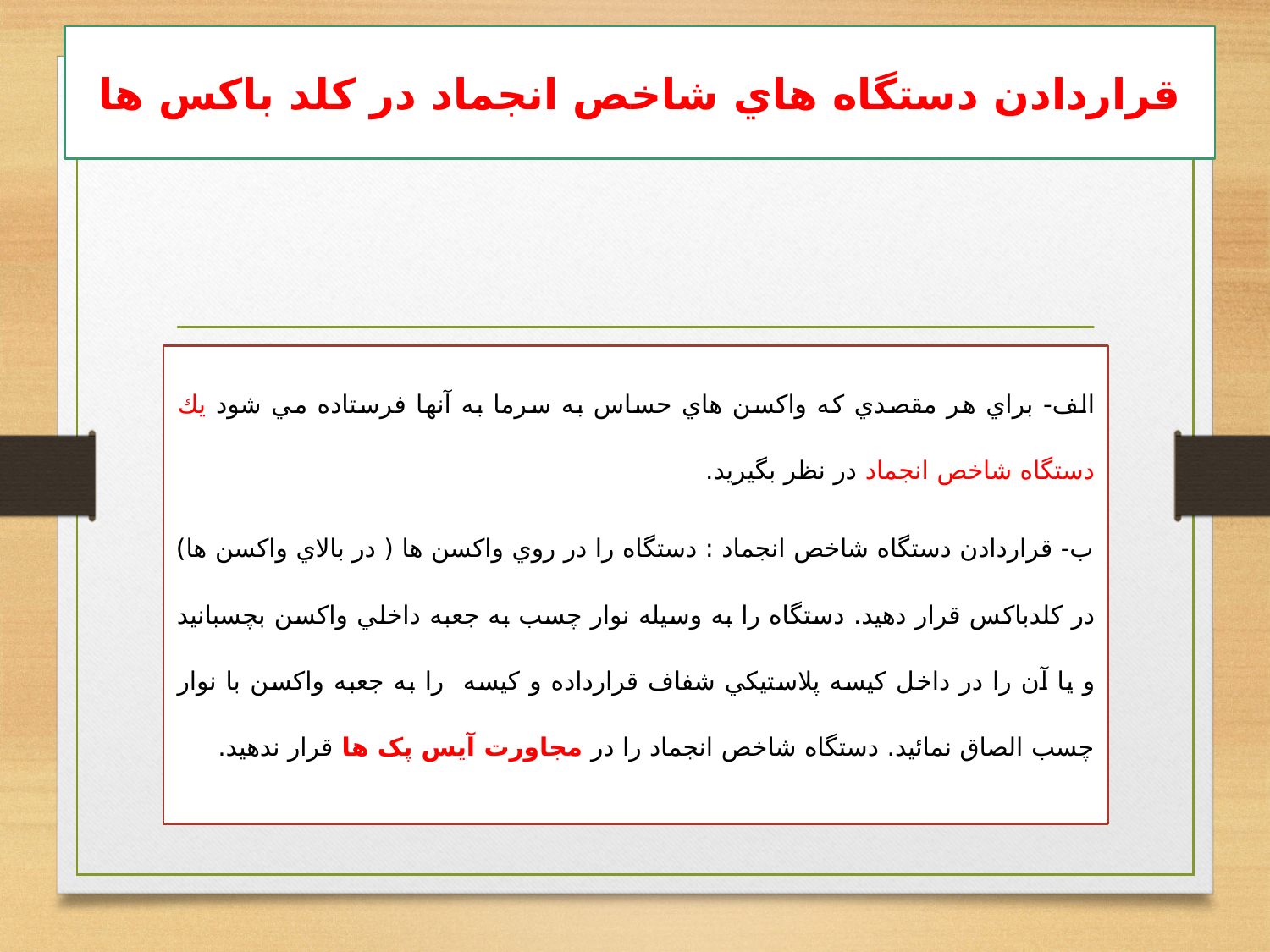

# قراردادن دستگاه هاي شاخص انجماد در كلد باكس ها
الف- براي هر مقصدي كه واكسن هاي حساس به سرما به آن­ها فرستاده مي شود يك دستگاه شاخص انجماد در نظر بگيريد.
ب- قراردادن دستگاه شاخص انجماد : دستگاه را در روي واكسن ها ( در بالاي واكسن ها) در كلدباكس قرار دهيد. دستگاه را به وسيله نوار چسب به جعبه داخلي واكسن بچسبانيد و يا آن را در داخل كيسه پلاستيكي شفاف قرارداده و كيسه  را به جعبه واكسن با نوار چسب الصاق نمائيد. دستگاه شاخص انجماد را در مجاورت آيس پک ها قرار ندهید.